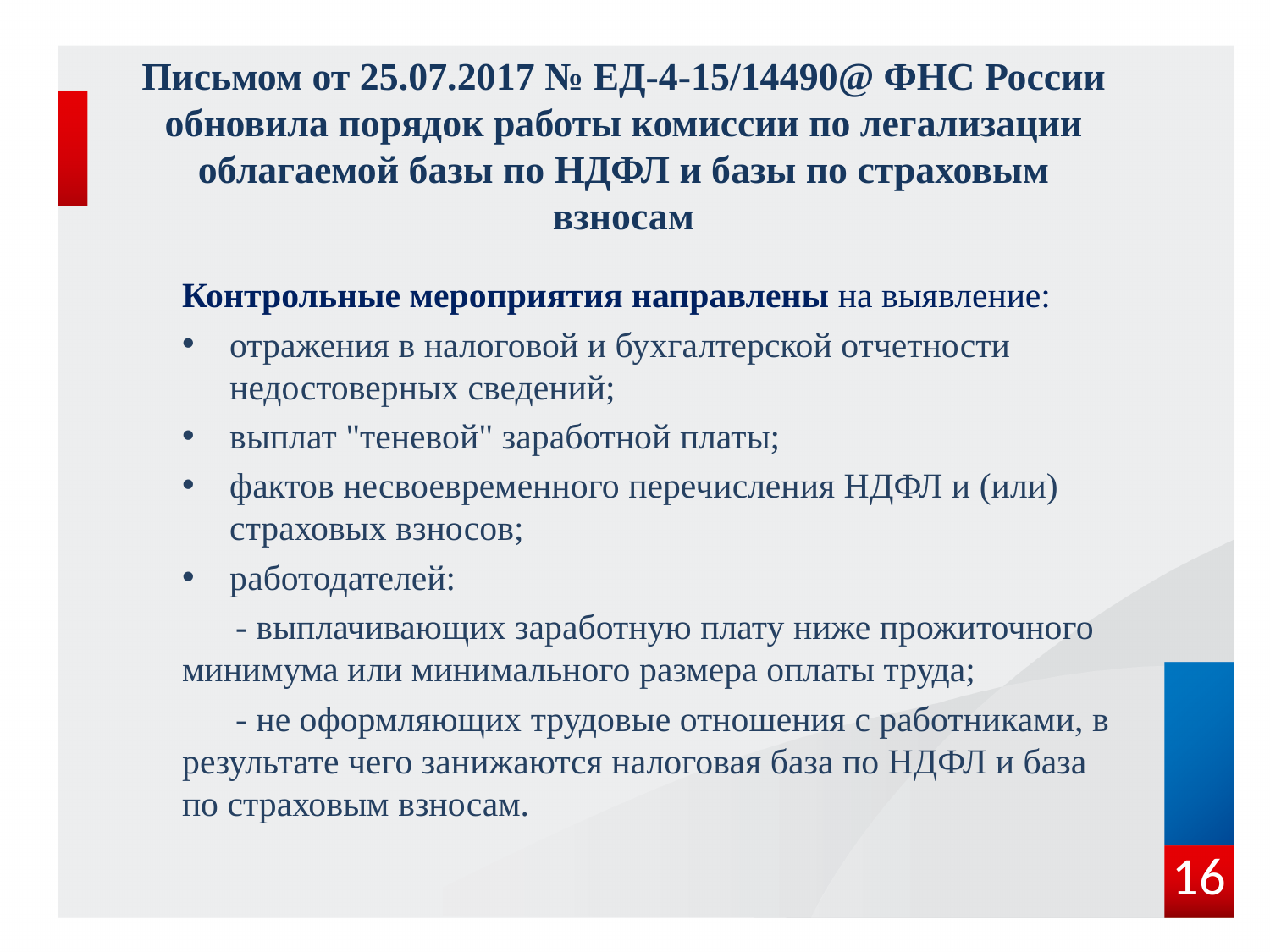

# Письмом от 25.07.2017 № ЕД-4-15/14490@ ФНС России обновила порядок работы комиссии по легализации облагаемой базы по НДФЛ и базы по страховым взносам
Контрольные мероприятия направлены на выявление:
отражения в налоговой и бухгалтерской отчетности недостоверных сведений;
выплат "теневой" заработной платы;
фактов несвоевременного перечисления НДФЛ и (или) страховых взносов;
работодателей:
      - выплачивающих заработную плату ниже прожиточного минимума или минимального размера оплаты труда;
      - не оформляющих трудовые отношения с работниками, в результате чего занижаются налоговая база по НДФЛ и база по страховым взносам.

16